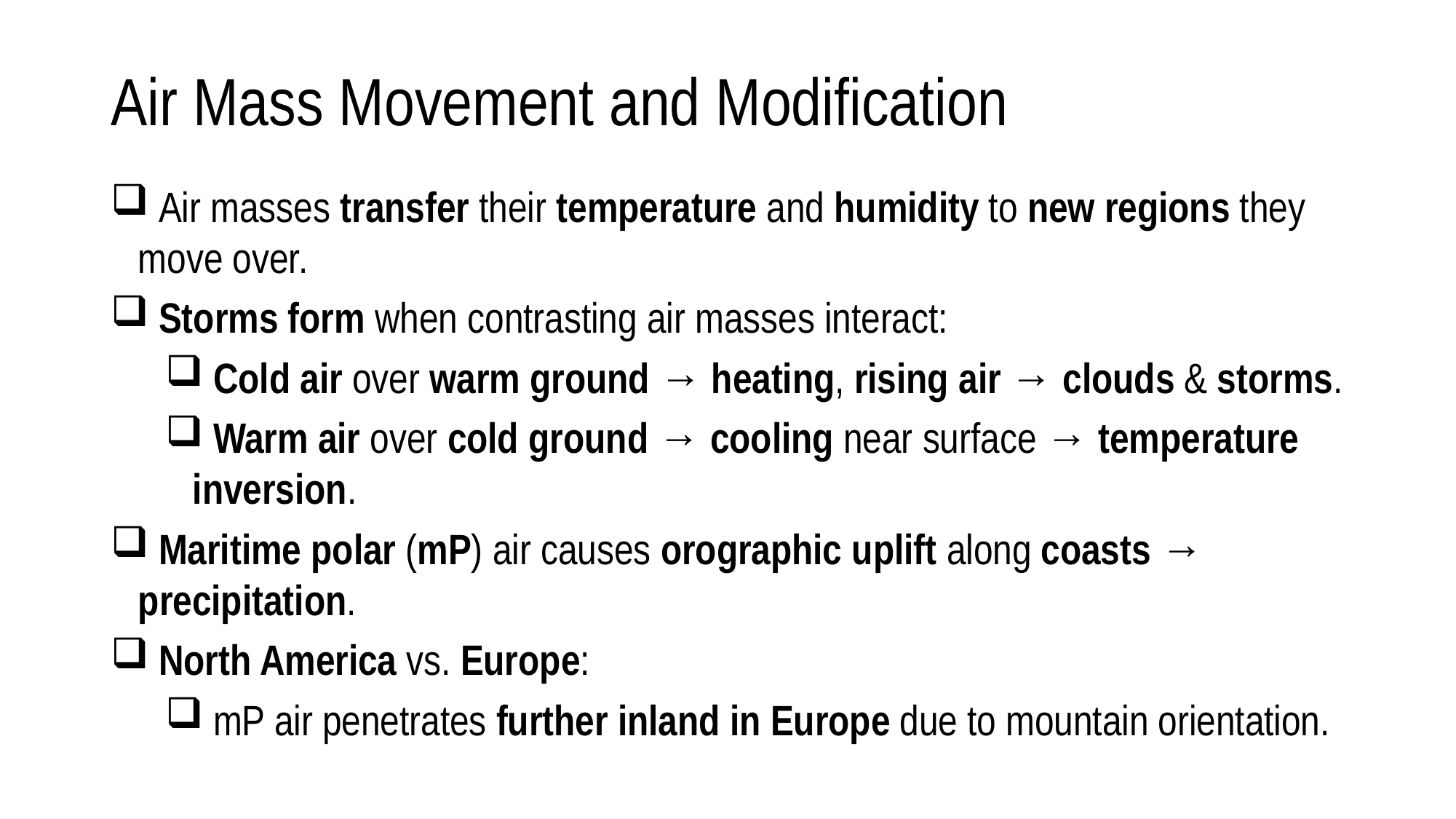

# Air Mass Movement and Modification
 Air masses transfer their temperature and humidity to new regions they move over.
 Storms form when contrasting air masses interact:
 Cold air over warm ground → heating, rising air → clouds & storms.
 Warm air over cold ground → cooling near surface → temperature inversion.
 Maritime polar (mP) air causes orographic uplift along coasts → precipitation.
 North America vs. Europe:
 mP air penetrates further inland in Europe due to mountain orientation.